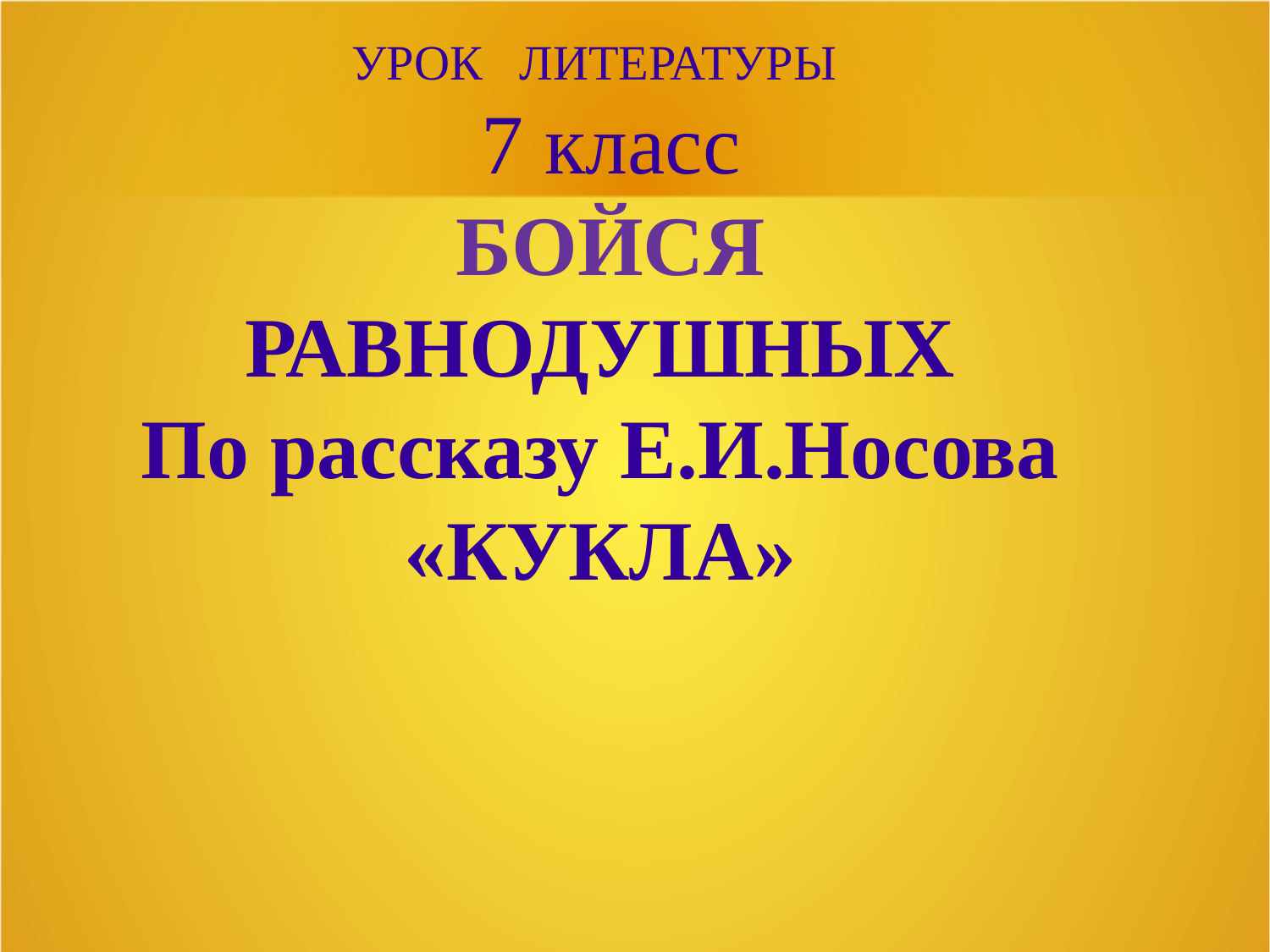

УРОК   ЛИТЕРАТУРЫ
 7 класс
 БОЙСЯ РАВНОДУШНЫХ
По рассказу Е.И.Носова «КУКЛА»